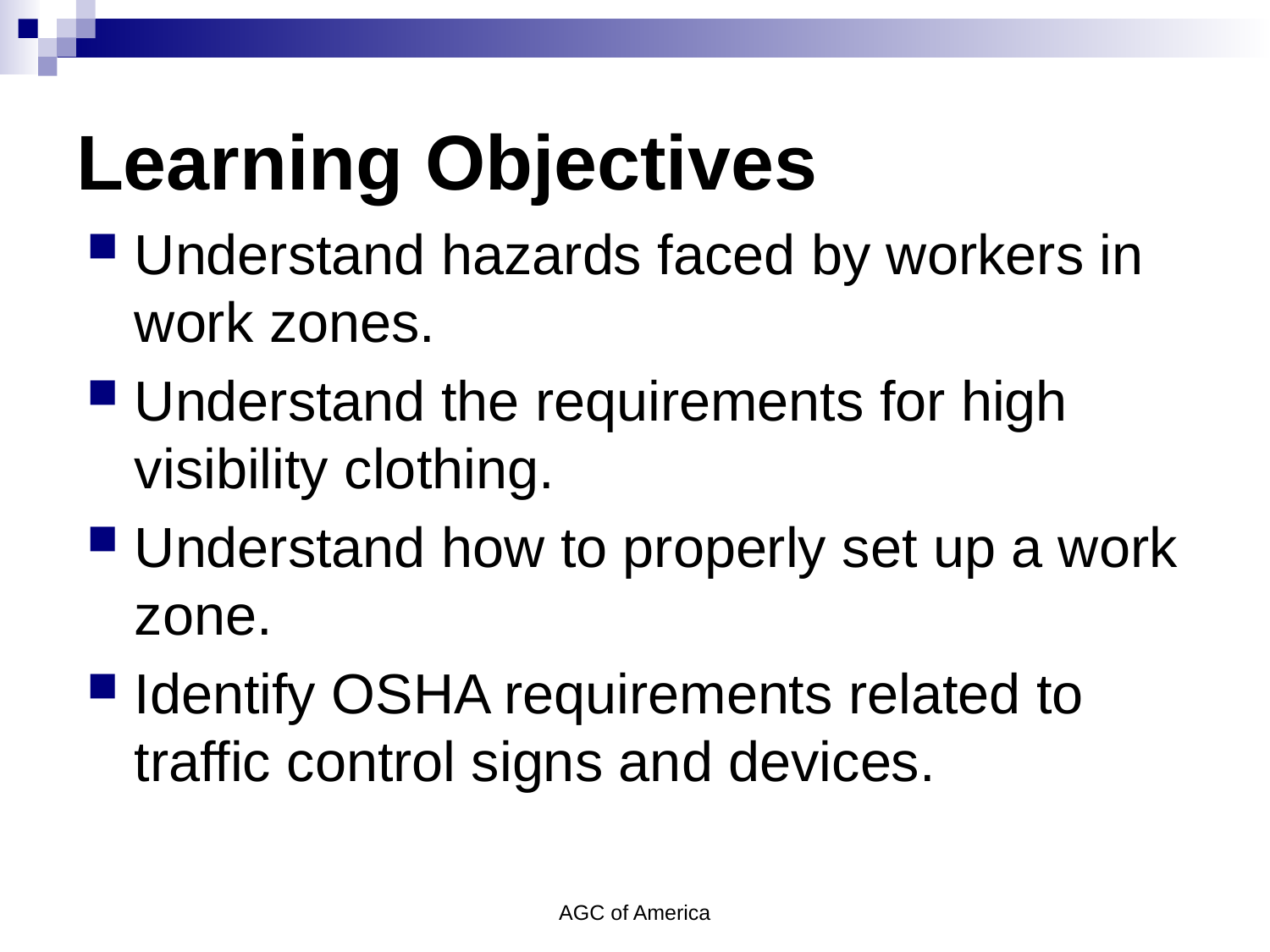

# Learning Objectives
Understand hazards faced by workers in work zones.
Understand the requirements for high visibility clothing.
Understand how to properly set up a work zone.
Identify OSHA requirements related to traffic control signs and devices.

AGC of America